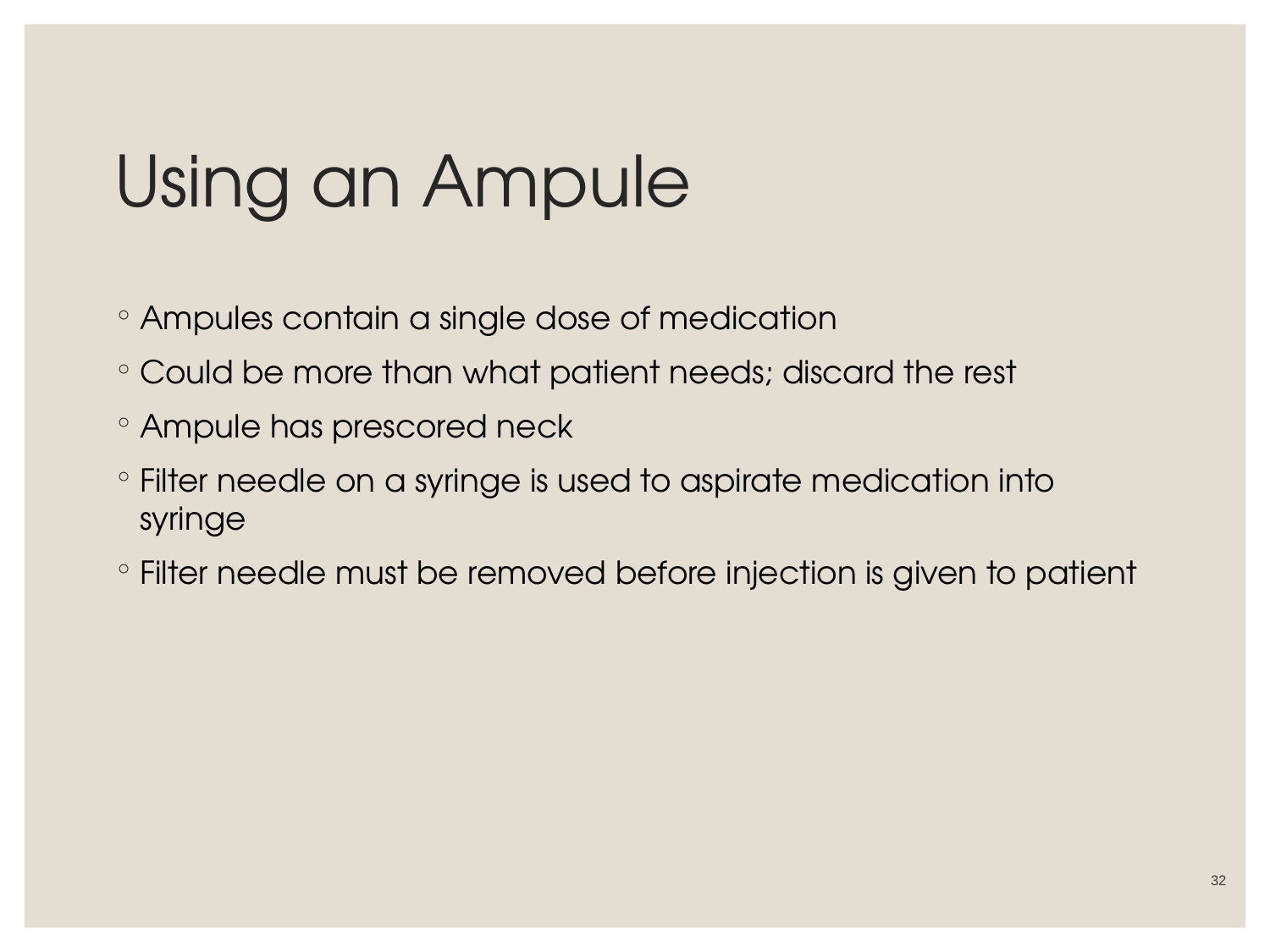

# Using an Ampule
Ampules contain a single dose of medication
Could be more than what patient needs; discard the rest
Ampule has prescored neck
Filter needle on a syringe is used to aspirate medication into syringe
Filter needle must be removed before injection is given to patient
 32